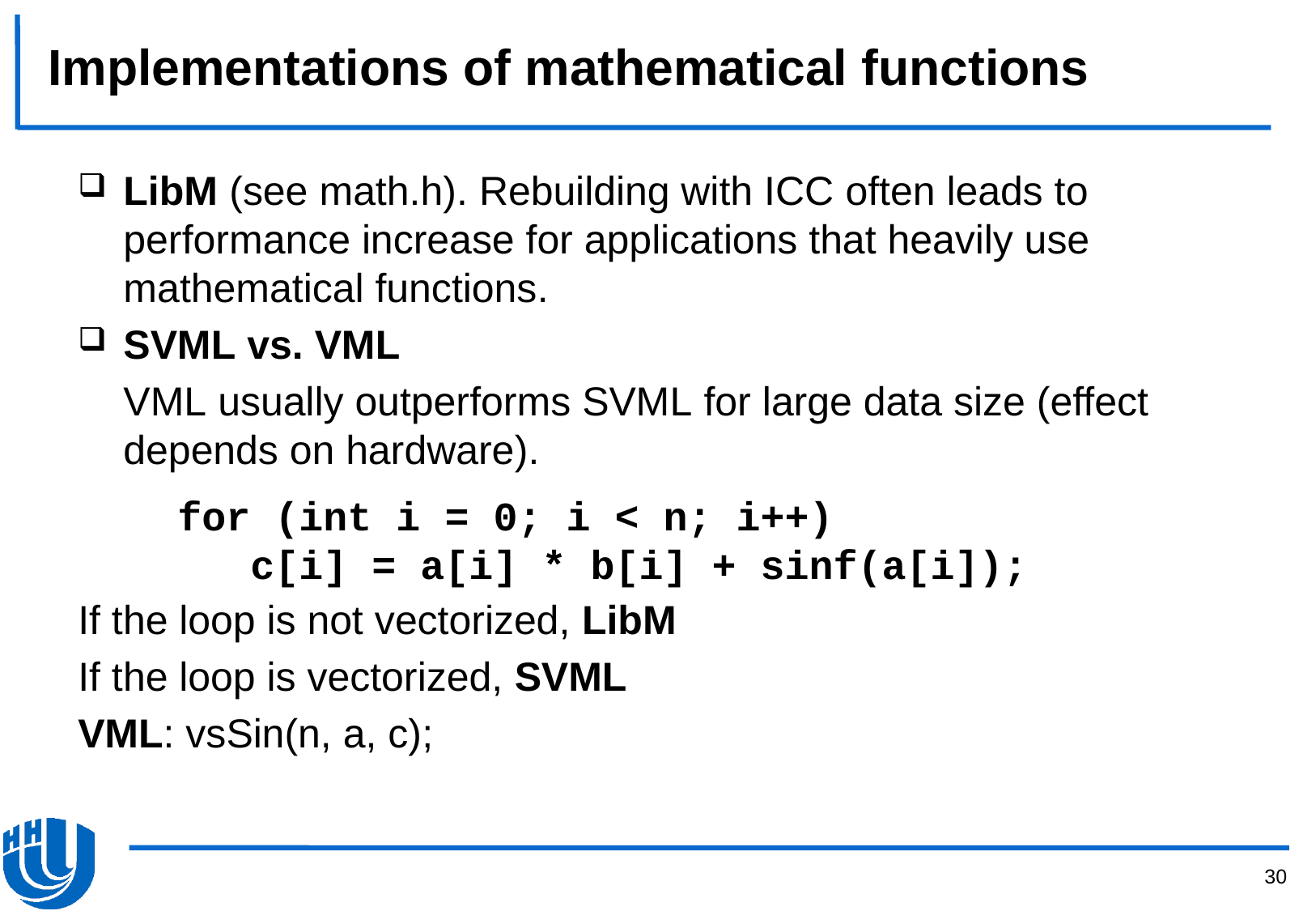

# Implementations of mathematical functions
LibM (see math.h). Rebuilding with ICC often leads to performance increase for applications that heavily use mathematical functions.
SVML vs. VML
	VML usually outperforms SVML for large data size (effect depends on hardware).

If the loop is not vectorized, LibM
If the loop is vectorized, SVML
VML: vsSin(n, a, c);
 for (int i = 0; i < n; i++)
    c[i] = a[i] * b[i] + sinf(a[i]);